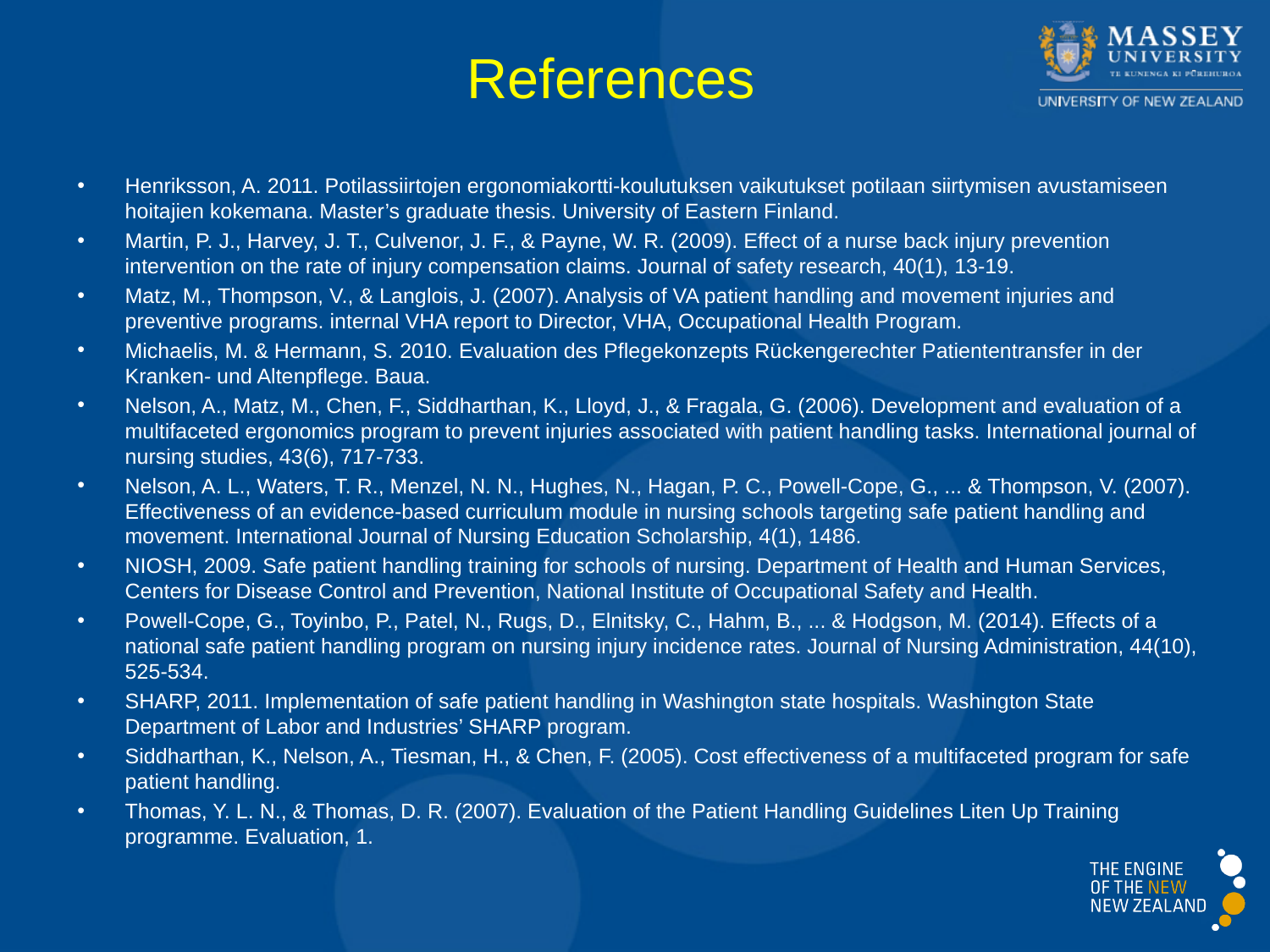

References
Henriksson, A. 2011. Potilassiirtojen ergonomiakortti-koulutuksen vaikutukset potilaan siirtymisen avustamiseen hoitajien kokemana. Master’s graduate thesis. University of Eastern Finland.
Martin, P. J., Harvey, J. T., Culvenor, J. F., & Payne, W. R. (2009). Effect of a nurse back injury prevention intervention on the rate of injury compensation claims. Journal of safety research, 40(1), 13-19.
Matz, M., Thompson, V., & Langlois, J. (2007). Analysis of VA patient handling and movement injuries and preventive programs. internal VHA report to Director, VHA, Occupational Health Program.
Michaelis, M. & Hermann, S. 2010. Evaluation des Pflegekonzepts Rückengerechter Patiententransfer in der Kranken- und Altenpflege. Baua.
Nelson, A., Matz, M., Chen, F., Siddharthan, K., Lloyd, J., & Fragala, G. (2006). Development and evaluation of a multifaceted ergonomics program to prevent injuries associated with patient handling tasks. International journal of nursing studies, 43(6), 717-733.
Nelson, A. L., Waters, T. R., Menzel, N. N., Hughes, N., Hagan, P. C., Powell-Cope, G., ... & Thompson, V. (2007). Effectiveness of an evidence-based curriculum module in nursing schools targeting safe patient handling and movement. International Journal of Nursing Education Scholarship, 4(1), 1486.
NIOSH, 2009. Safe patient handling training for schools of nursing. Department of Health and Human Services, Centers for Disease Control and Prevention, National Institute of Occupational Safety and Health.
Powell-Cope, G., Toyinbo, P., Patel, N., Rugs, D., Elnitsky, C., Hahm, B., ... & Hodgson, M. (2014). Effects of a national safe patient handling program on nursing injury incidence rates. Journal of Nursing Administration, 44(10), 525-534.
SHARP, 2011. Implementation of safe patient handling in Washington state hospitals. Washington State Department of Labor and Industries’ SHARP program.
Siddharthan, K., Nelson, A., Tiesman, H., & Chen, F. (2005). Cost effectiveness of a multifaceted program for safe patient handling.
Thomas, Y. L. N., & Thomas, D. R. (2007). Evaluation of the Patient Handling Guidelines Liten Up Training programme. Evaluation, 1.